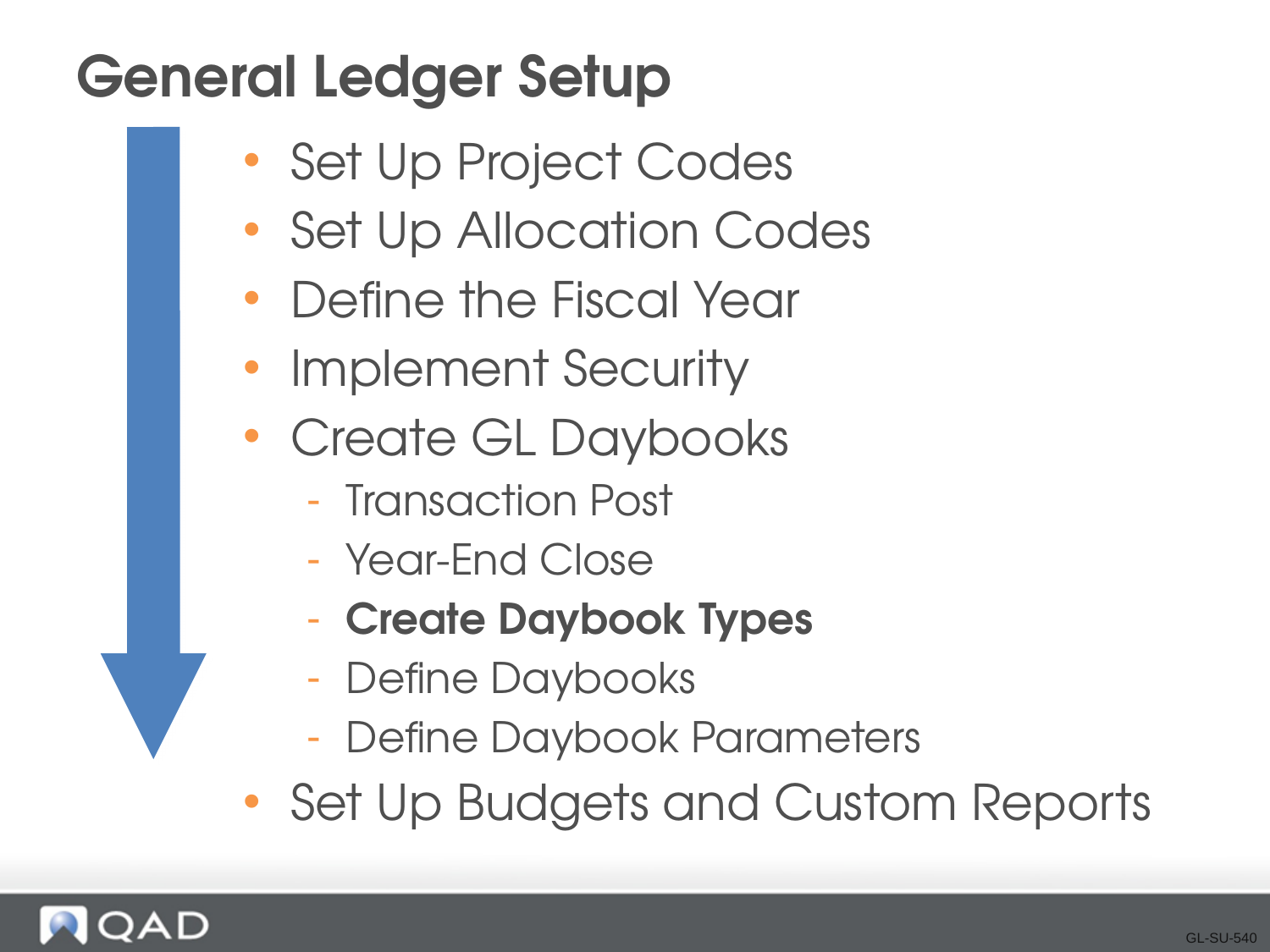

# General Ledger Setup

Set Up Project Codes
Set Up Allocation Codes
Define the Fiscal Year
Implement Security
Create GL Daybooks
Transaction Post
Year-End Close
Create Daybook Types
Define Daybooks
Define Daybook Parameters
Set Up Budgets and Custom Reports

GL-SU-540